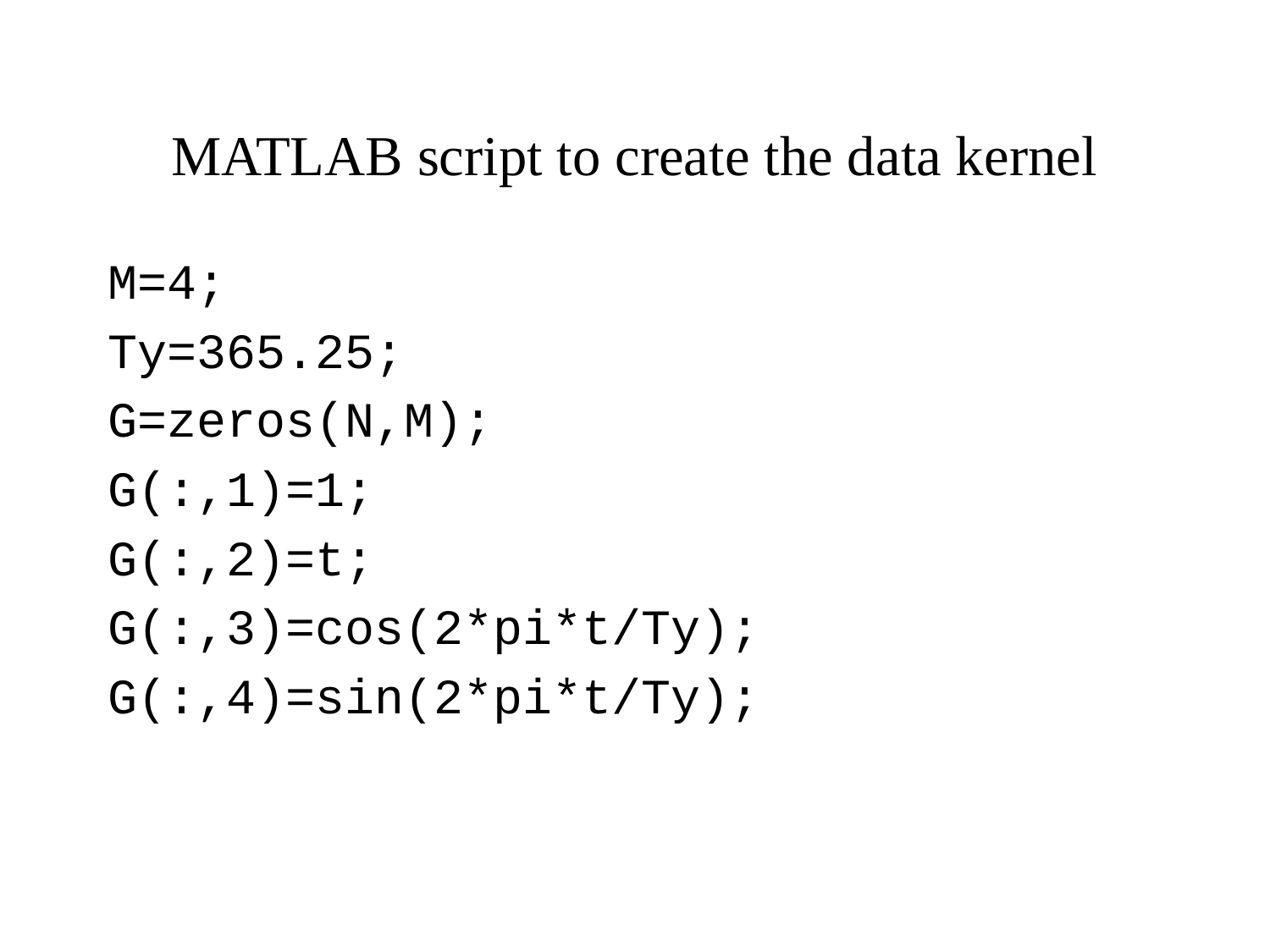

MATLAB script to create the data kernel
M=4;
Ty=365.25;
G=zeros(N,M);
G(:,1)=1;
G(:,2)=t;
G(:,3)=cos(2*pi*t/Ty);
G(:,4)=sin(2*pi*t/Ty);